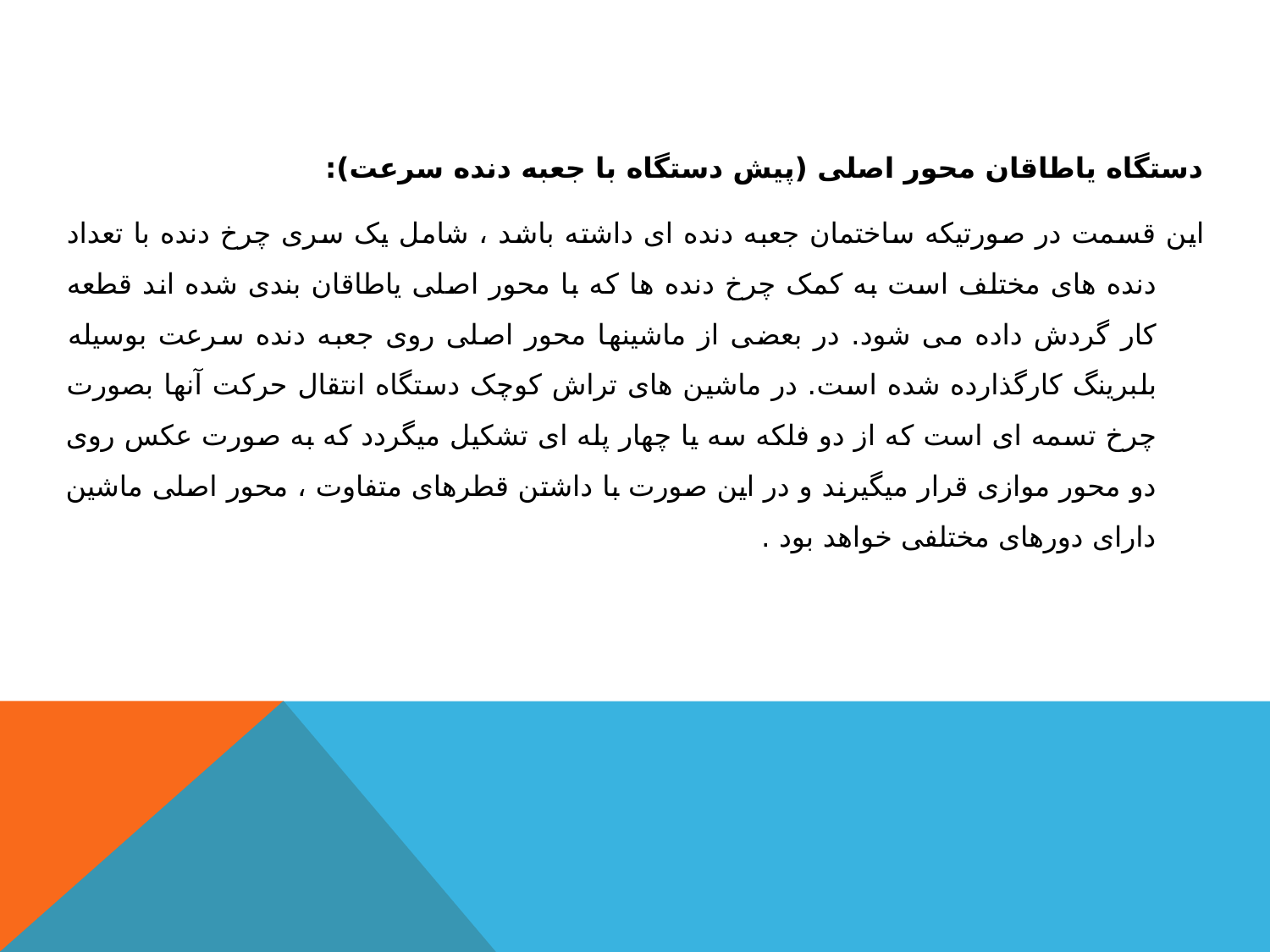

#
دستگاه یاطاقان محور اصلی (پیش دستگاه با جعبه دنده سرعت):
این قسمت در صورتیکه ساختمان جعبه دنده ای داشته باشد ، شامل یک سری چرخ دنده با تعداد دنده های مختلف است به کمک چرخ دنده ها که با محور اصلی یاطاقان بندی شده اند قطعه کار گردش داده می شود. در بعضی از ماشینها محور اصلی روی جعبه دنده سرعت بوسیله بلبرینگ کارگذارده شده است. در ماشین های تراش کوچک دستگاه انتقال حرکت آنها بصورت چرخ تسمه ای است که از دو فلکه سه یا چهار پله ای تشکیل میگردد که به صورت عکس روی دو محور موازی قرار میگیرند و در این صورت با داشتن قطرهای متفاوت ، محور اصلی ماشین دارای دورهای مختلفی خواهد بود .